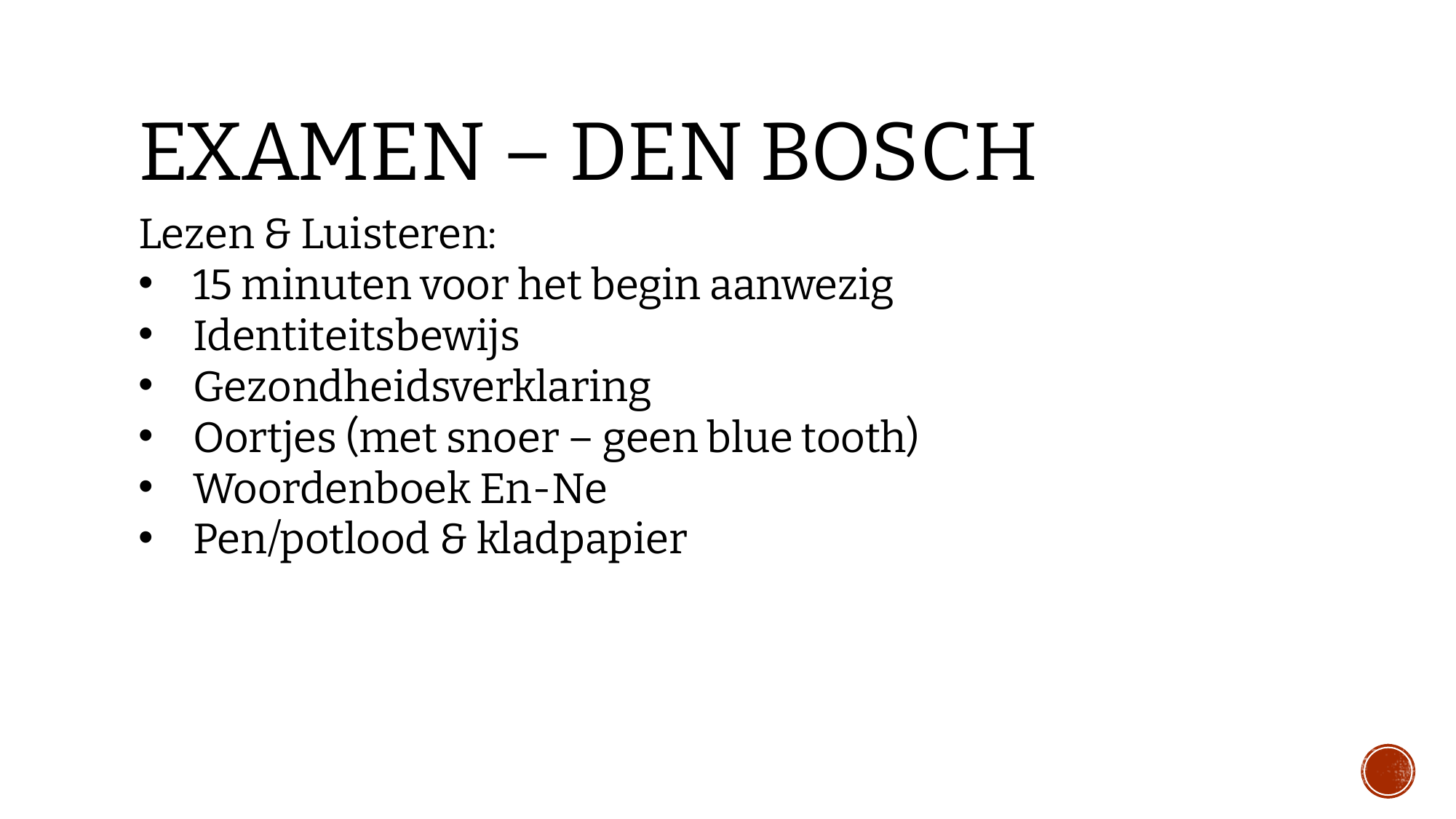

# Examen – Den bosch
Lezen & Luisteren:
15 minuten voor het begin aanwezig
Identiteitsbewijs
Gezondheidsverklaring
Oortjes (met snoer – geen blue tooth)
Woordenboek En-Ne
Pen/potlood & kladpapier